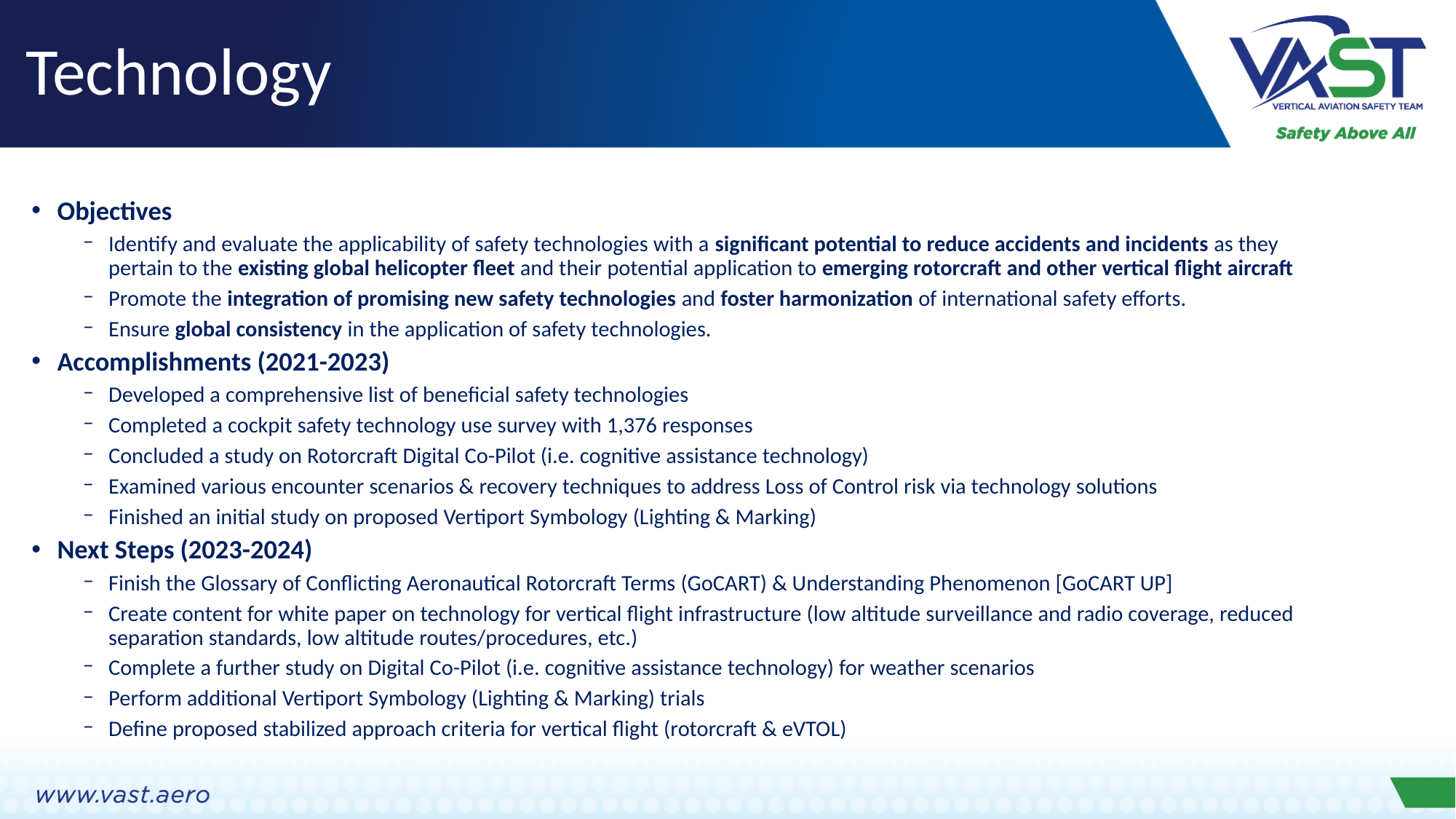

# Technology
Objectives
Identify and evaluate the applicability of safety technologies with a significant potential to reduce accidents and incidents as they pertain to the existing global helicopter fleet and their potential application to emerging rotorcraft and other vertical flight aircraft
Promote the integration of promising new safety technologies and foster harmonization of international safety efforts.
Ensure global consistency in the application of safety technologies.
Accomplishments (2021-2023)
Developed a comprehensive list of beneficial safety technologies
Completed a cockpit safety technology use survey with 1,376 responses
Concluded a study on Rotorcraft Digital Co-Pilot (i.e. cognitive assistance technology)
Examined various encounter scenarios & recovery techniques to address Loss of Control risk via technology solutions
Finished an initial study on proposed Vertiport Symbology (Lighting & Marking)
Next Steps (2023-2024)
Finish the Glossary of Conflicting Aeronautical Rotorcraft Terms (GoCART) & Understanding Phenomenon [GoCART UP]
Create content for white paper on technology for vertical flight infrastructure (low altitude surveillance and radio coverage, reduced separation standards, low altitude routes/procedures, etc.)
Complete a further study on Digital Co-Pilot (i.e. cognitive assistance technology) for weather scenarios
Perform additional Vertiport Symbology (Lighting & Marking) trials
Define proposed stabilized approach criteria for vertical flight (rotorcraft & eVTOL)